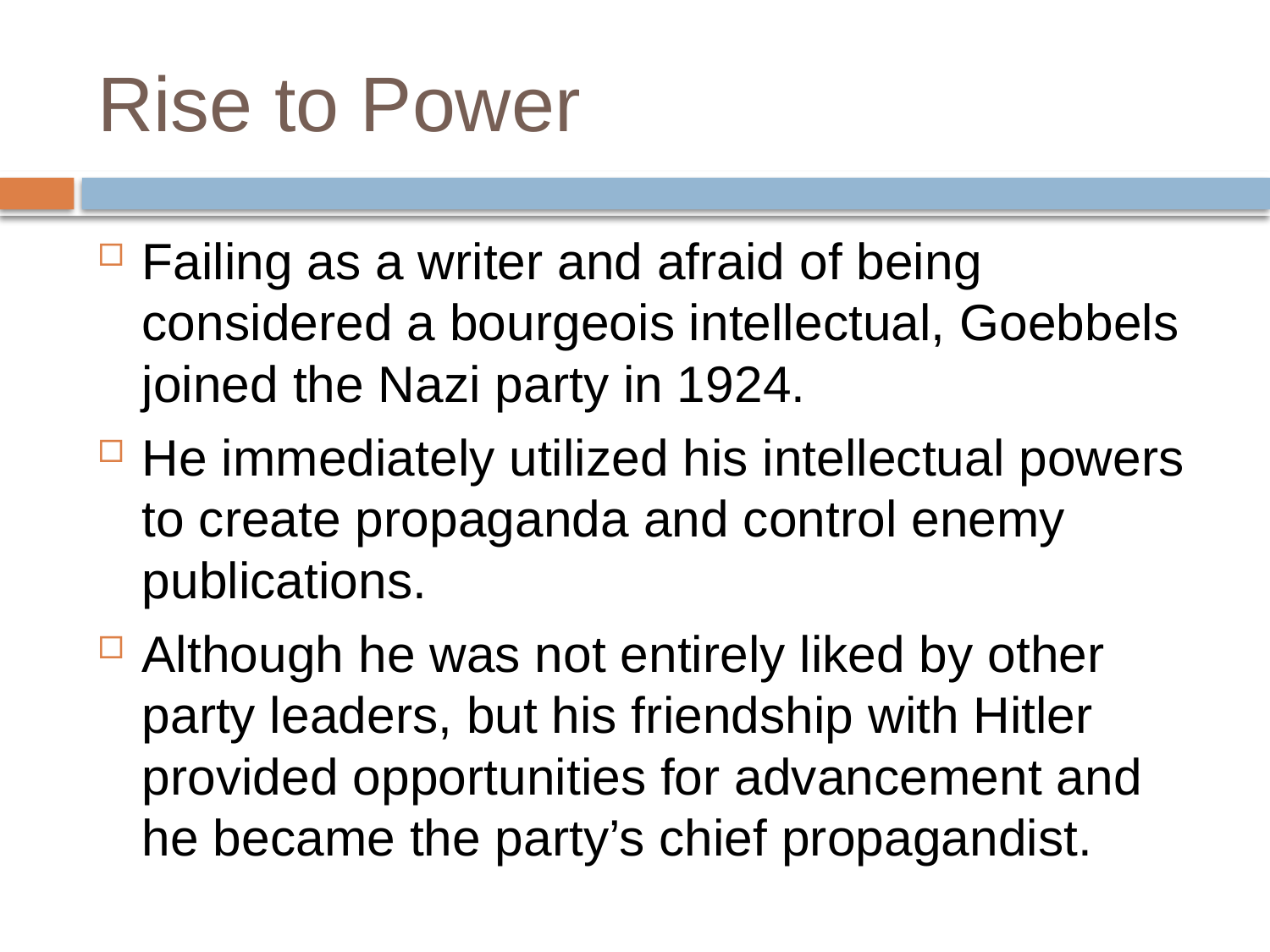

# Rise to Power
Failing as a writer and afraid of being considered a bourgeois intellectual, Goebbels joined the Nazi party in 1924.
He immediately utilized his intellectual powers to create propaganda and control enemy publications.
Although he was not entirely liked by other party leaders, but his friendship with Hitler provided opportunities for advancement and he became the party’s chief propagandist.